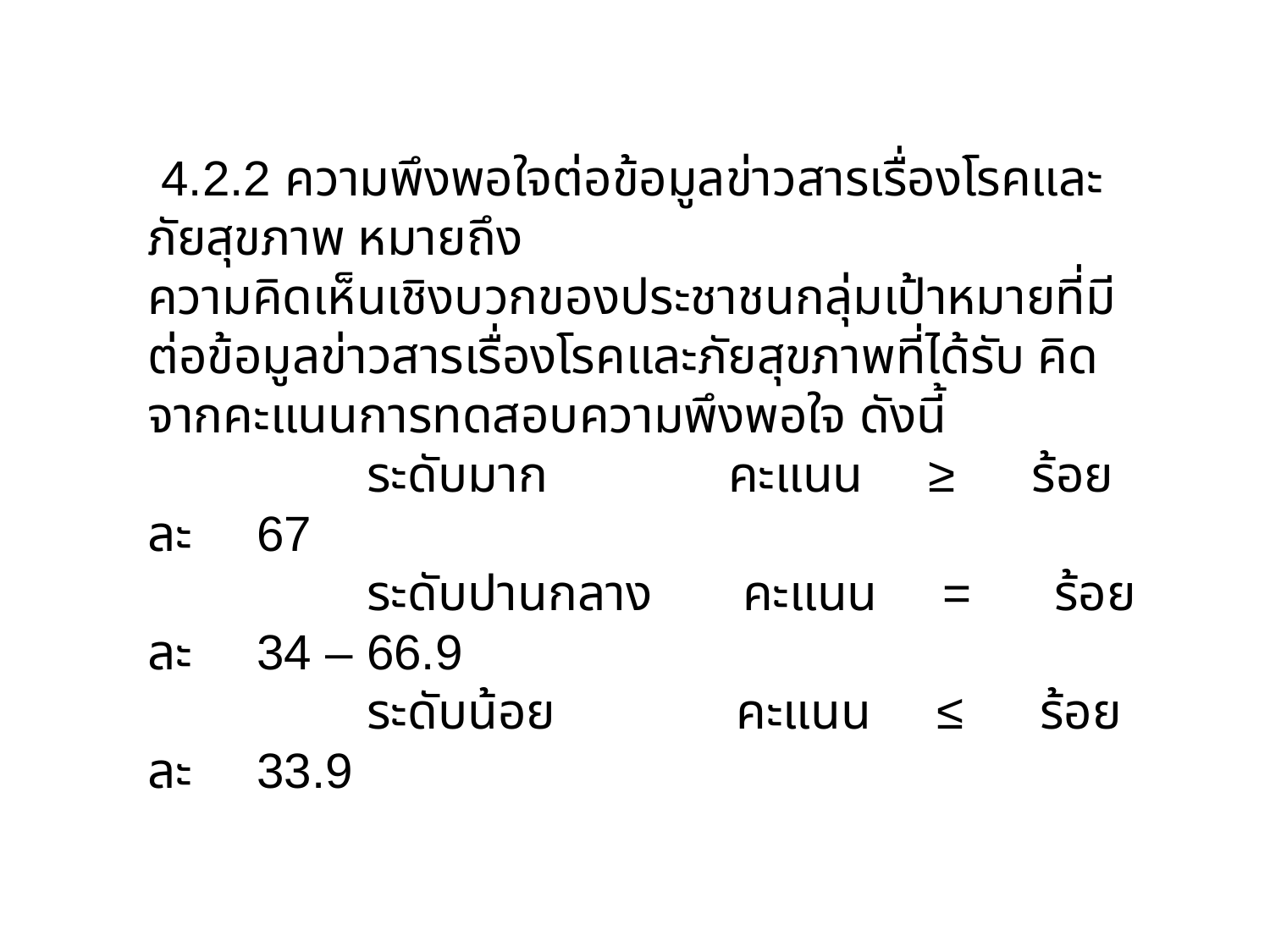

4.2.2 ความพึงพอใจต่อข้อมูลข่าวสารเรื่องโรคและภัยสุขภาพ หมายถึง
ความคิดเห็นเชิงบวกของประชาชนกลุ่มเป้าหมายที่มีต่อข้อมูลข่าวสารเรื่องโรคและภัยสุขภาพที่ได้รับ คิดจากคะแนนการทดสอบความพึงพอใจ ดังนี้
                 ระดับมาก              คะแนน     ≥      ร้อยละ     67
                 ระดับปานกลาง       คะแนน     =      ร้อยละ     34 – 66.9
                 ระดับน้อย              คะแนน     ≤      ร้อยละ     33.9